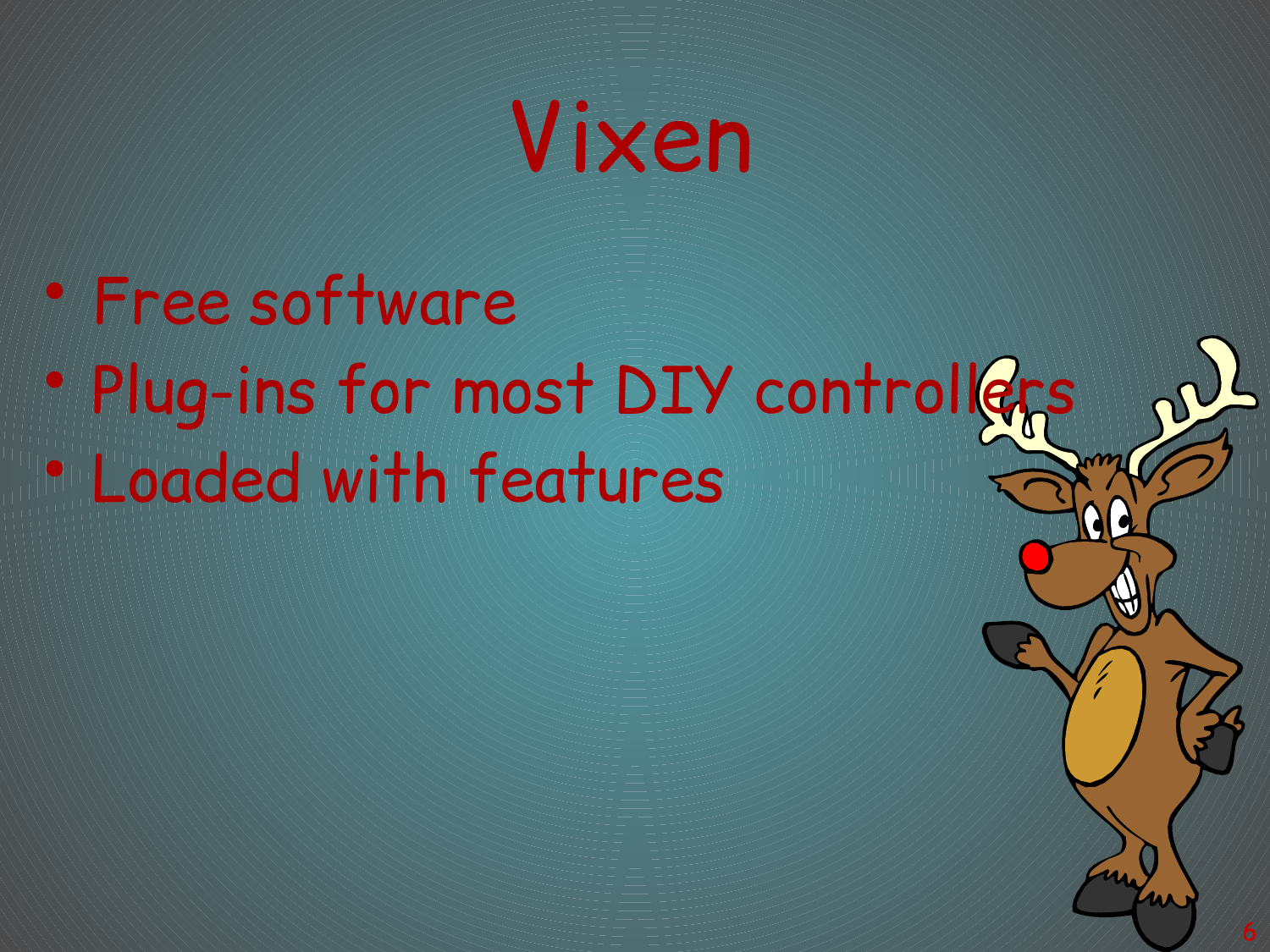

# Vixen
Free software
Plug-ins for most DIY controllers
Loaded with features

6